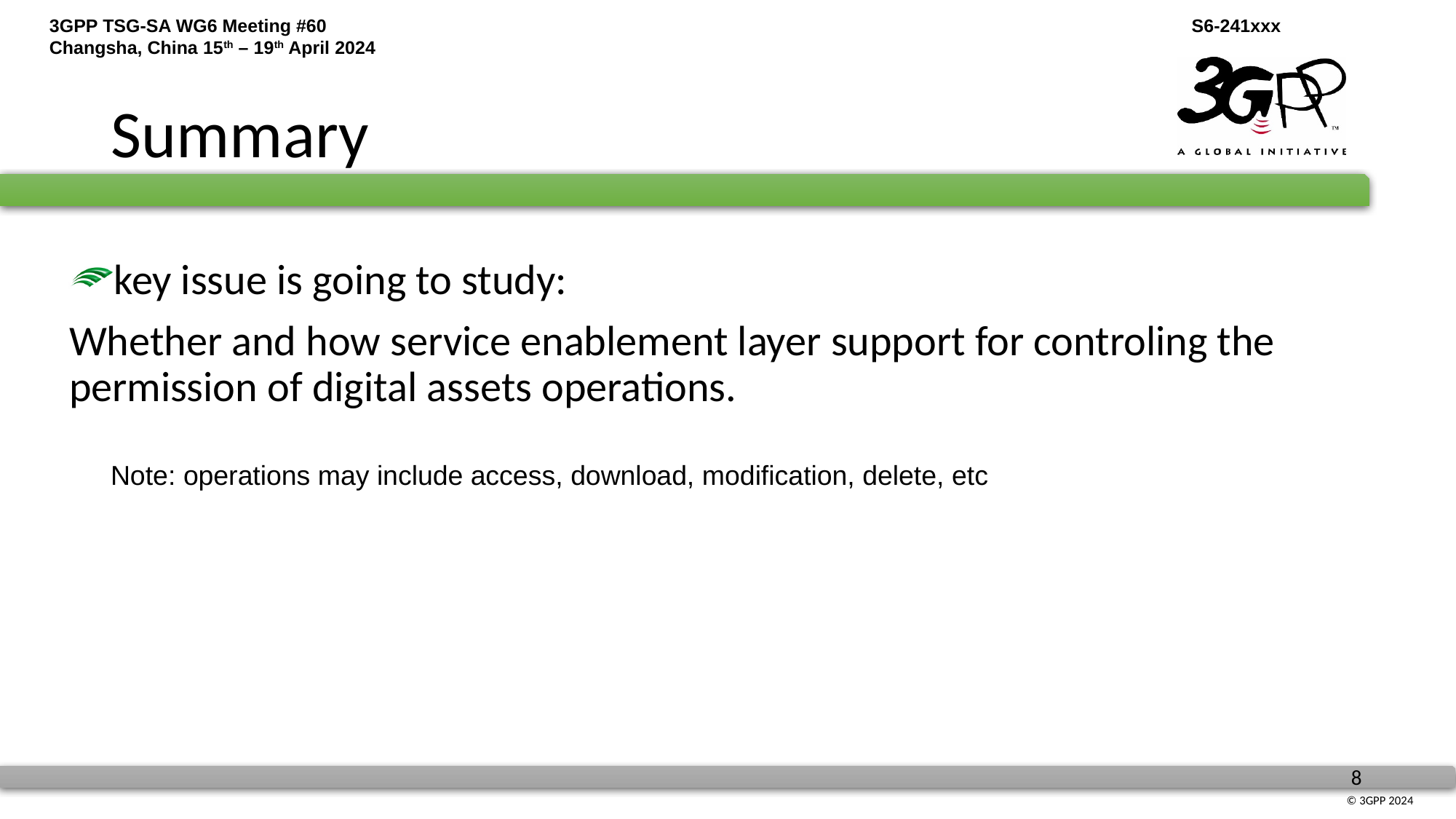

# Summary
key issue is going to study:
Whether and how service enablement layer support for controling the permission of digital assets operations.

Note: operations may include access, download, modification, delete, etc